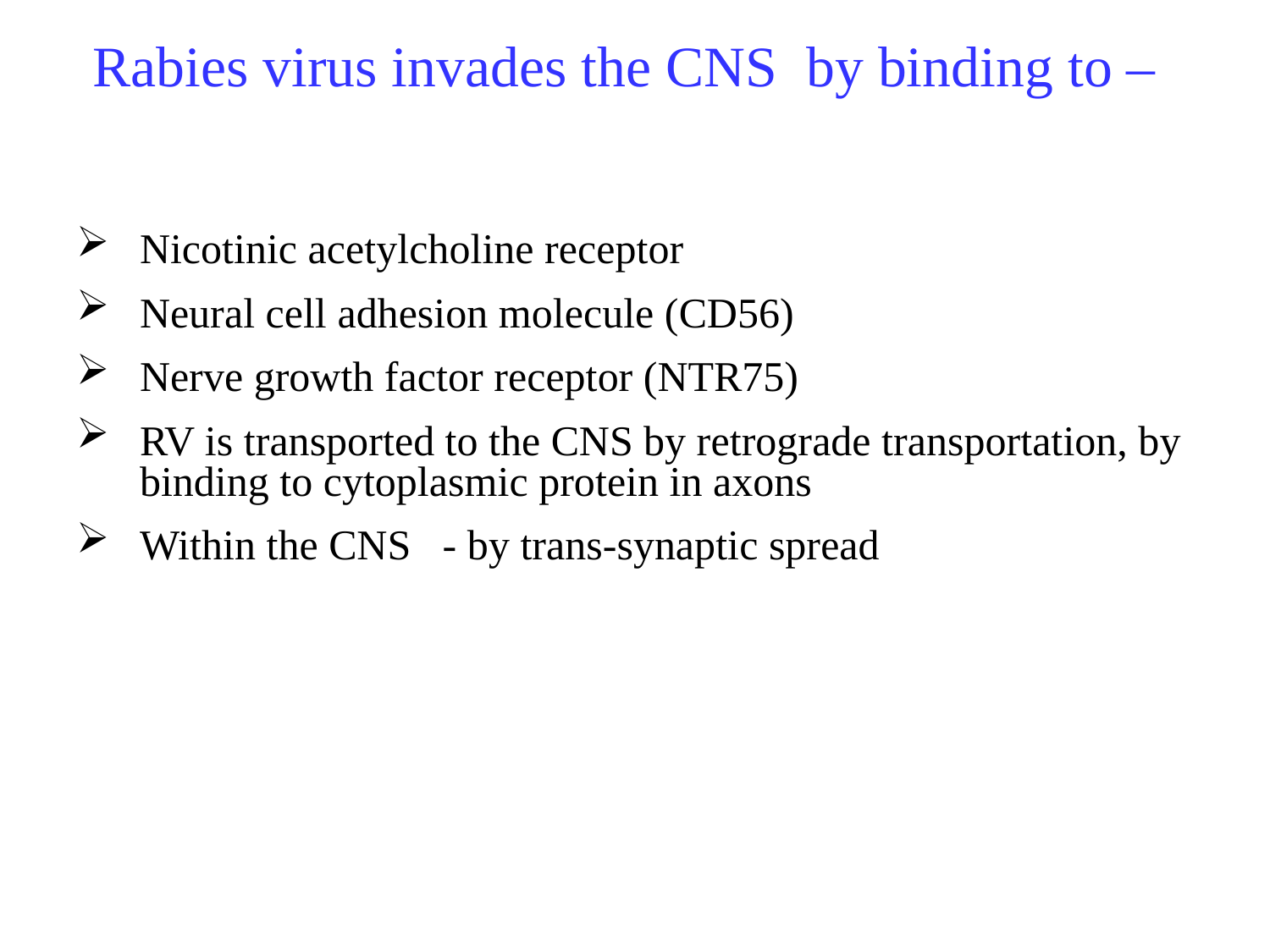

# Rabies virus invades the CNS  by binding to –

Nicotinic acetylcholine receptor
Neural cell adhesion molecule (CD56)
Nerve growth factor receptor (NTR75)
RV is transported to the CNS by retrograde transportation, by binding to cytoplasmic protein in axons
Within the CNS   - by trans-synaptic spread